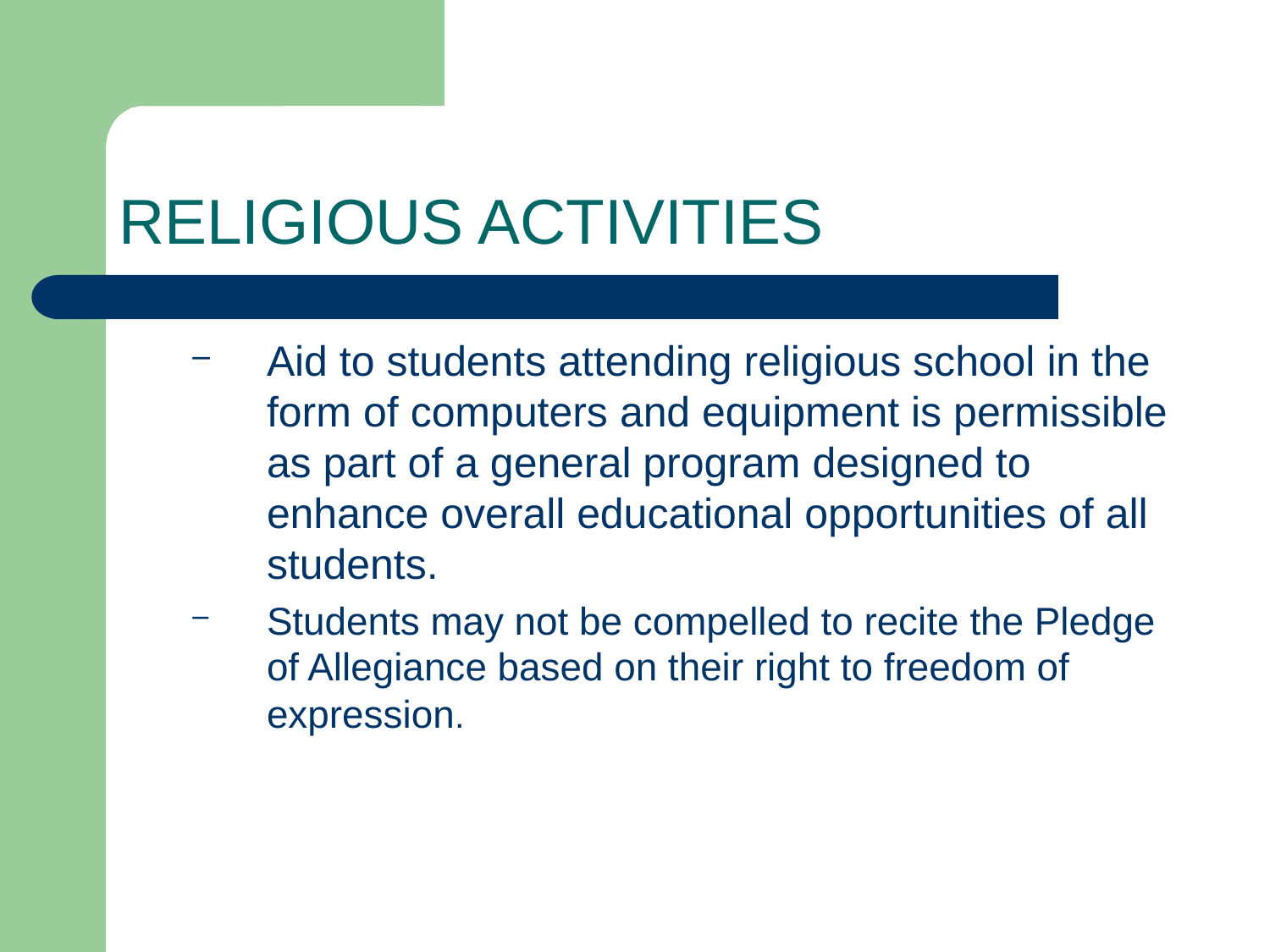

# RELIGIOUS ACTIVITIES
Aid to students attending religious school in the form of computers and equipment is permissible as part of a general program designed to enhance overall educational opportunities of all students.
Students may not be compelled to recite the Pledge of Allegiance based on their right to freedom of expression.